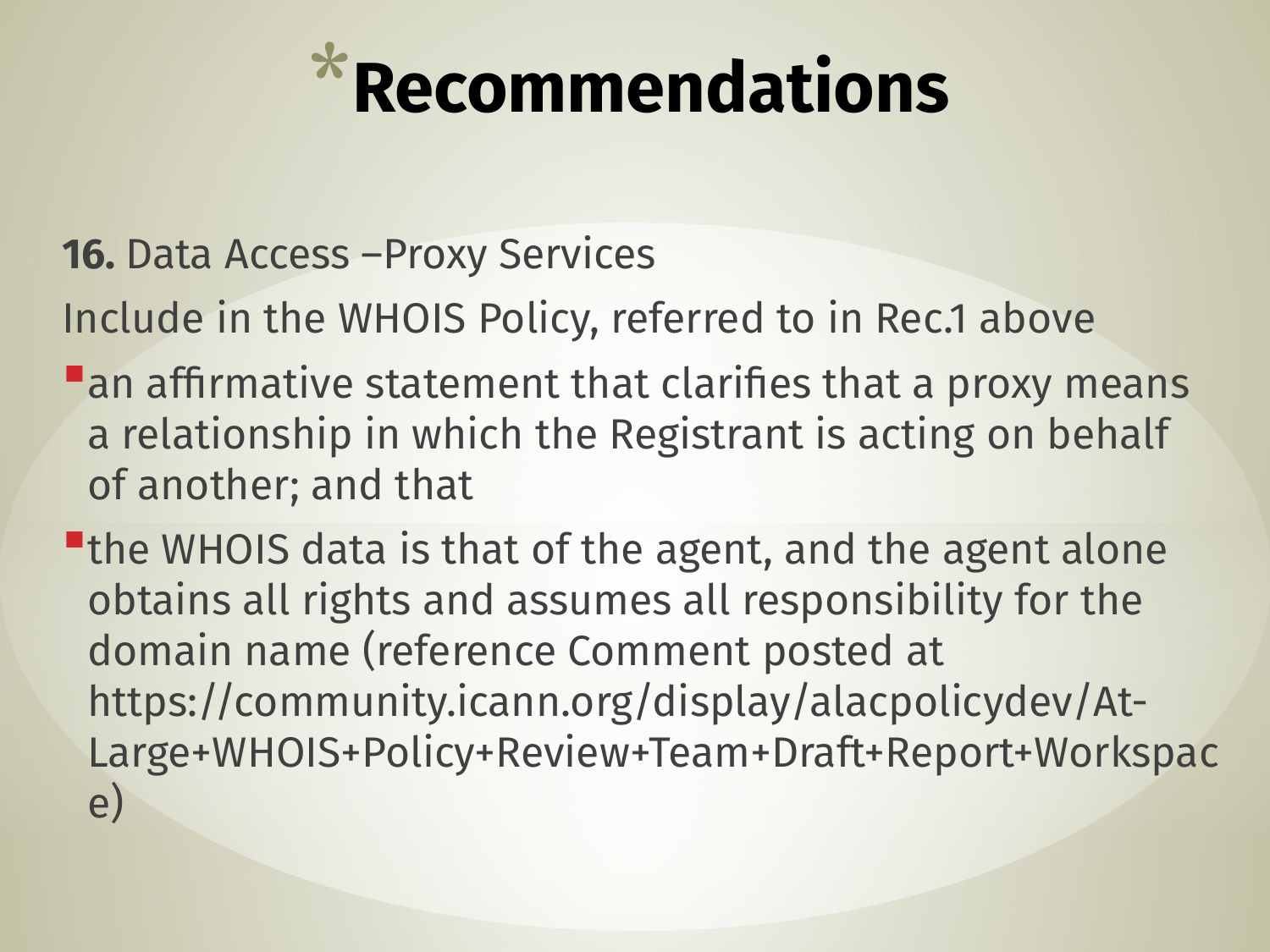

# Recommendations

16. Data Access –Proxy Services
Include in the WHOIS Policy, referred to in Rec.1 above
an affirmative statement that clarifies that a proxy means a relationship in which the Registrant is acting on behalf of another; and that
the WHOIS data is that of the agent, and the agent alone obtains all rights and assumes all responsibility for the domain name (reference Comment posted at https://community.icann.org/display/alacpolicydev/At-Large+WHOIS+Policy+Review+Team+Draft+Report+Workspace)